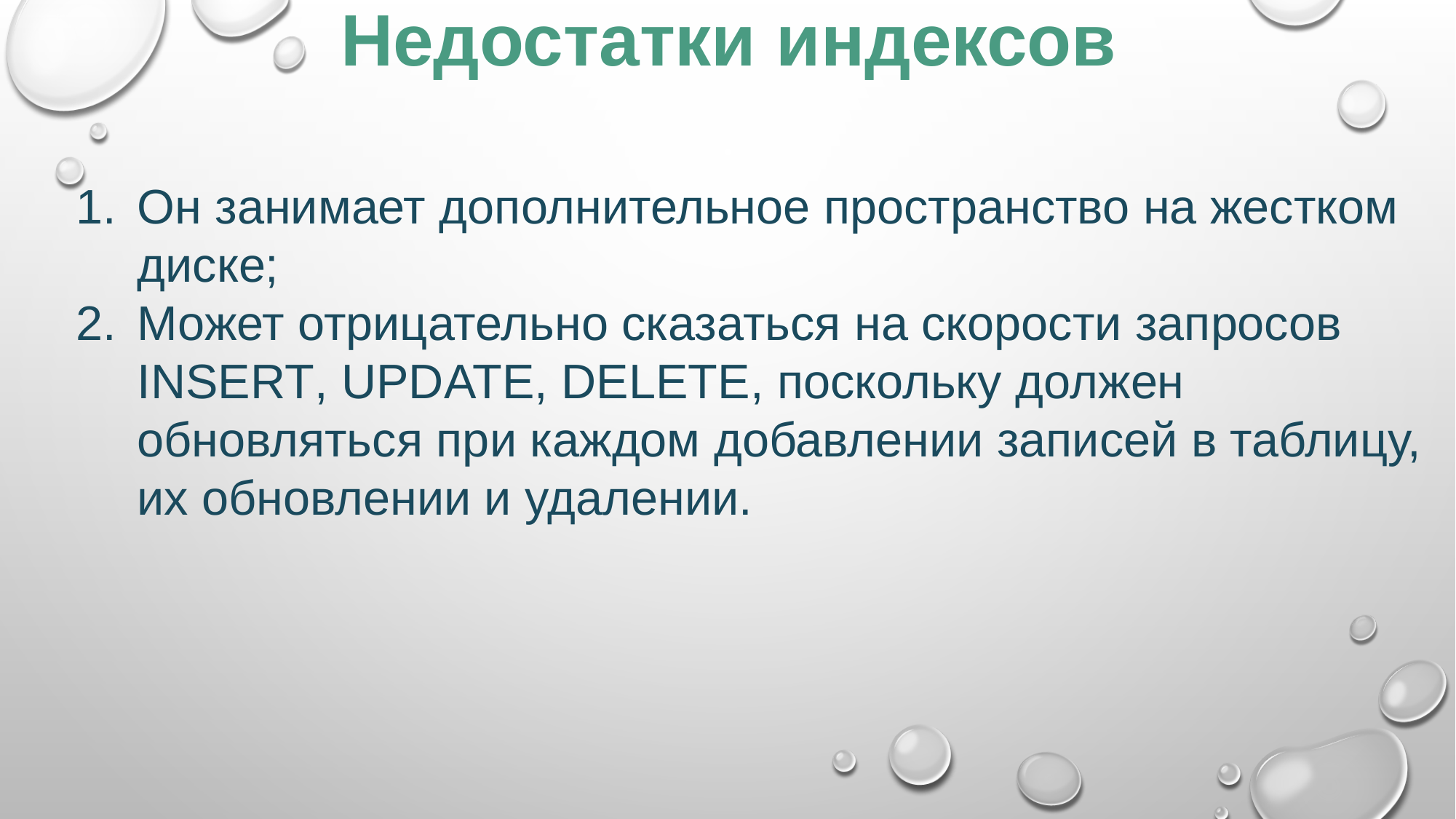

Недостатки индексов
Он занимает дополнительное пространство на жестком диске;
Может отрицательно сказаться на скорости запросов INSERT, UPDATE, DELETE, поскольку должен обновляться при каждом добавлении записей в таблицу, их обновлении и удалении.